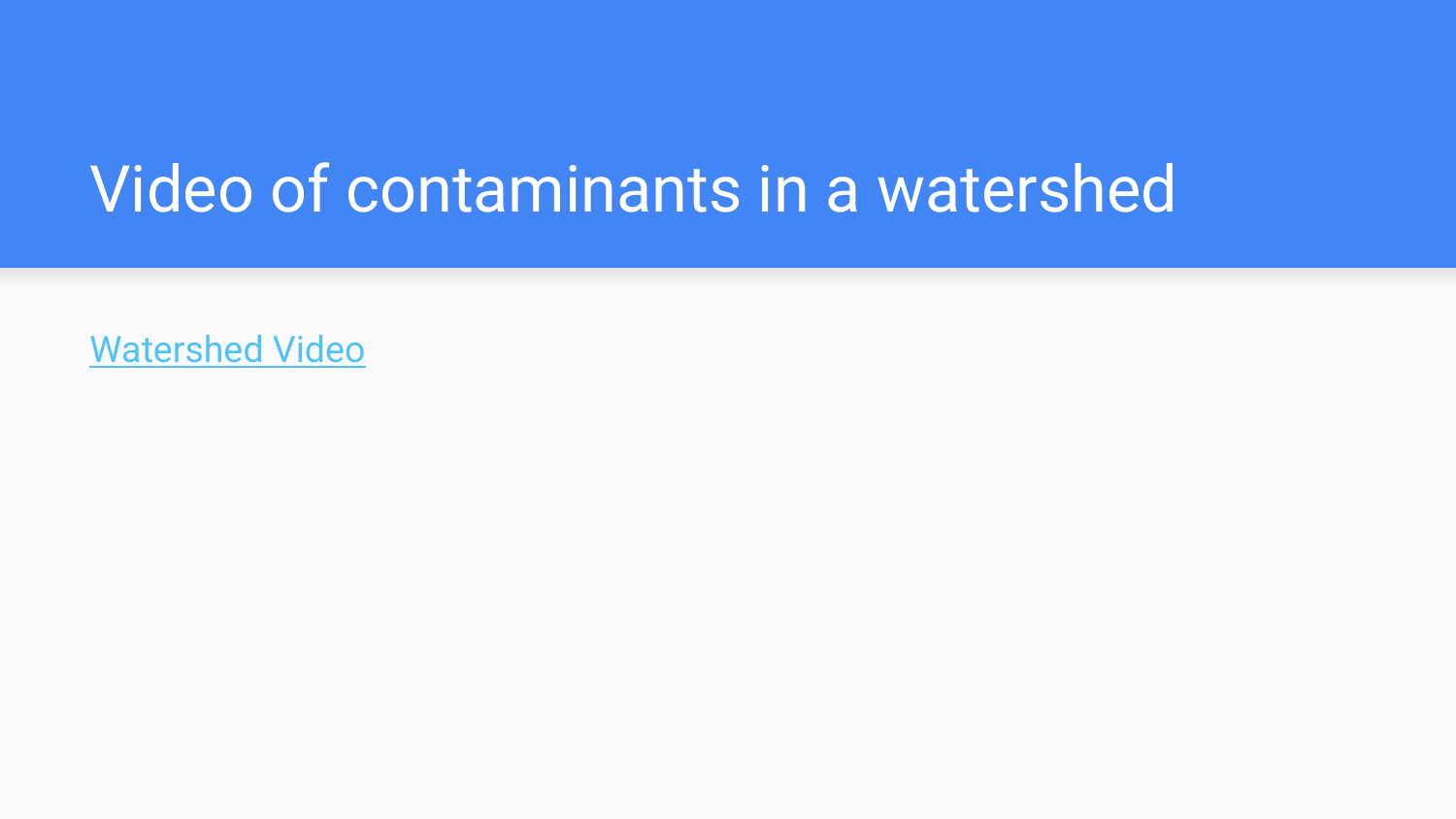

# Video of contaminants in a watershed
Watershed Video